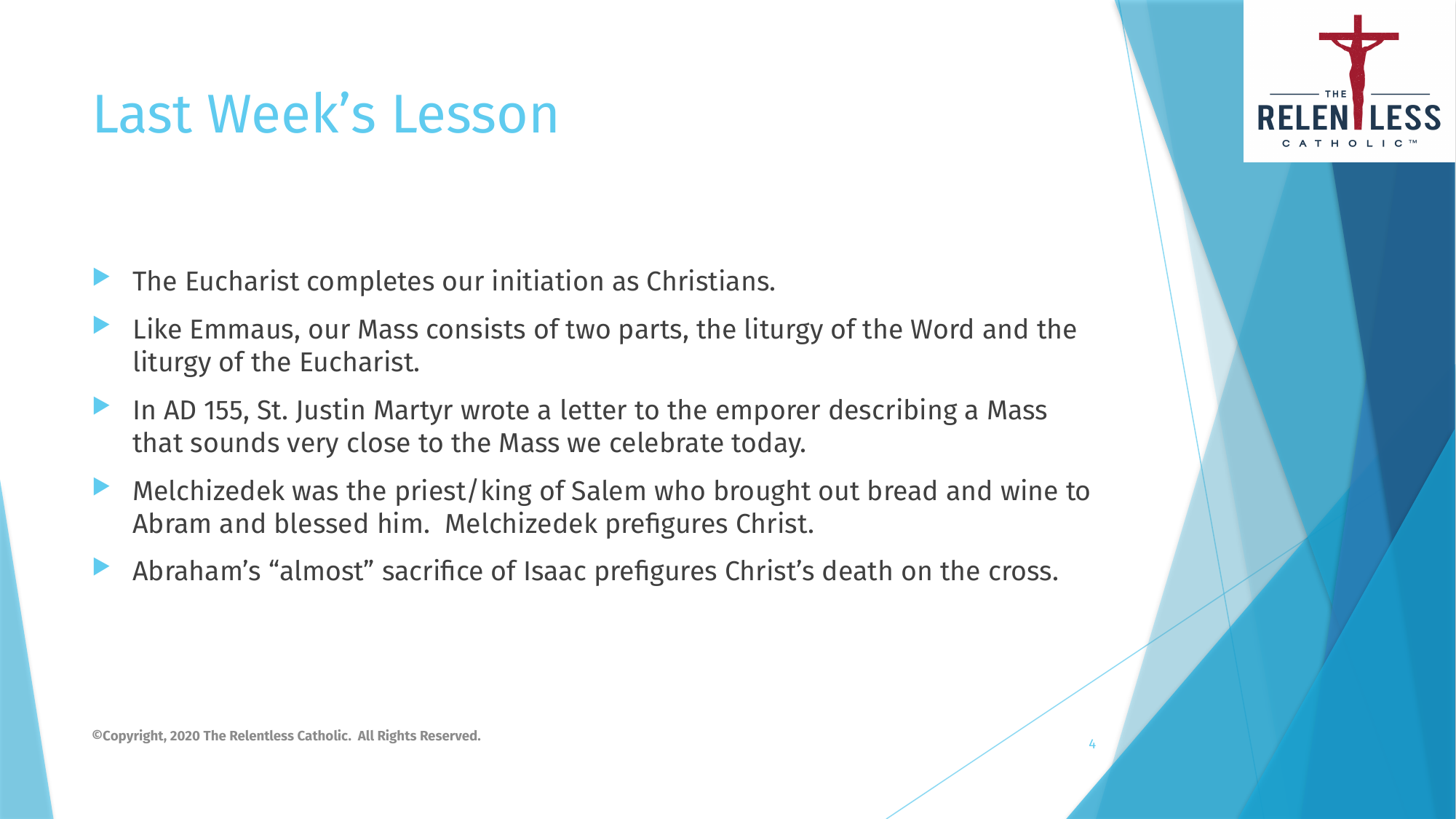

# Last Week’s Lesson
The Eucharist completes our initiation as Christians.
Like Emmaus, our Mass consists of two parts, the liturgy of the Word and the liturgy of the Eucharist.
In AD 155, St. Justin Martyr wrote a letter to the emporer describing a Mass that sounds very close to the Mass we celebrate today.
Melchizedek was the priest/king of Salem who brought out bread and wine to Abram and blessed him.  Melchizedek prefigures Christ.
Abraham’s “almost” sacrifice of Isaac prefigures Christ’s death on the cross.

©Copyright, 2020 The Relentless Catholic.  All Rights Reserved.

4